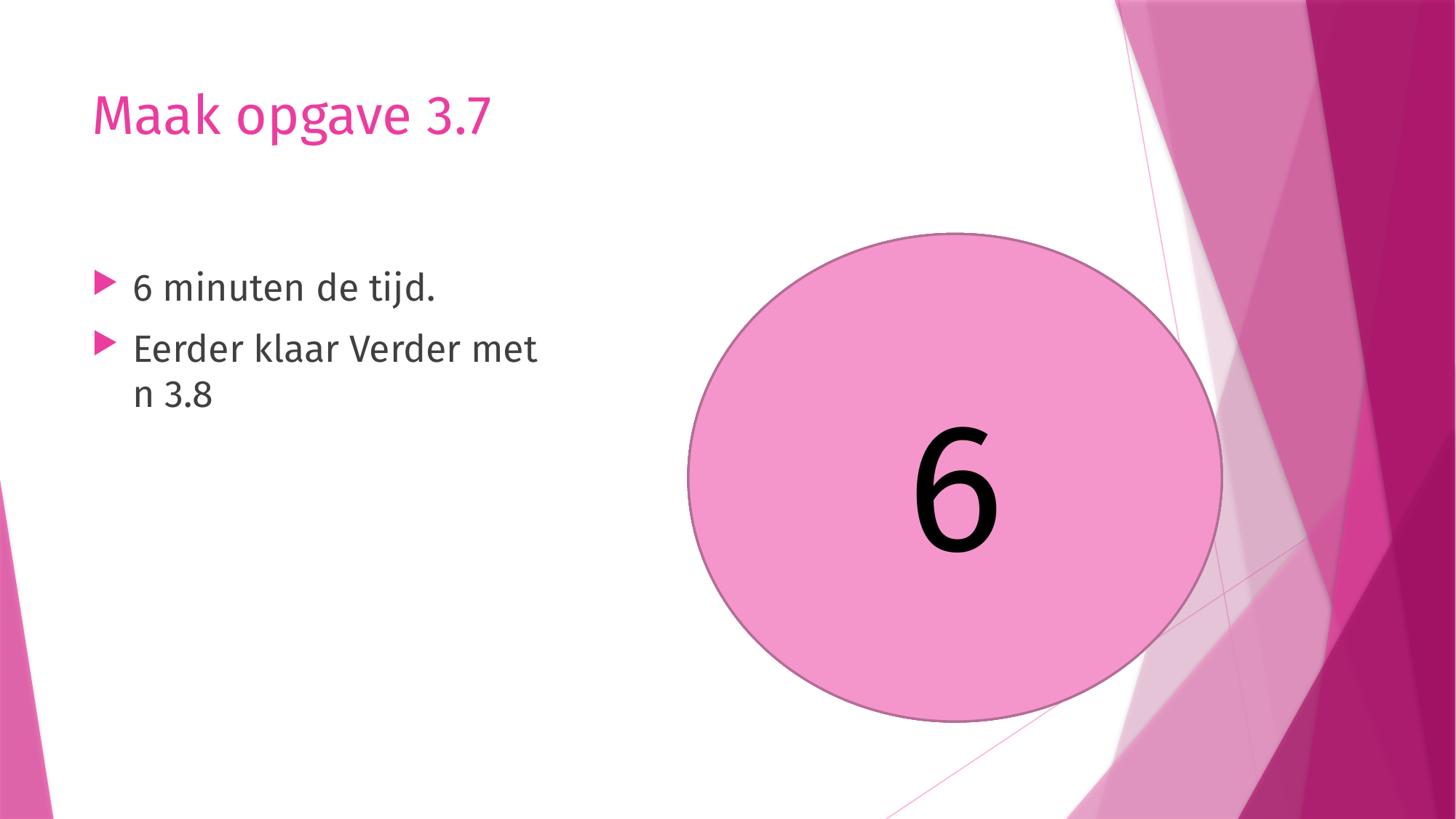

# Maak opgave 3.7
5
6
4
3
1
2
6 minuten de tijd.
Eerder klaar Verder met n 3.8